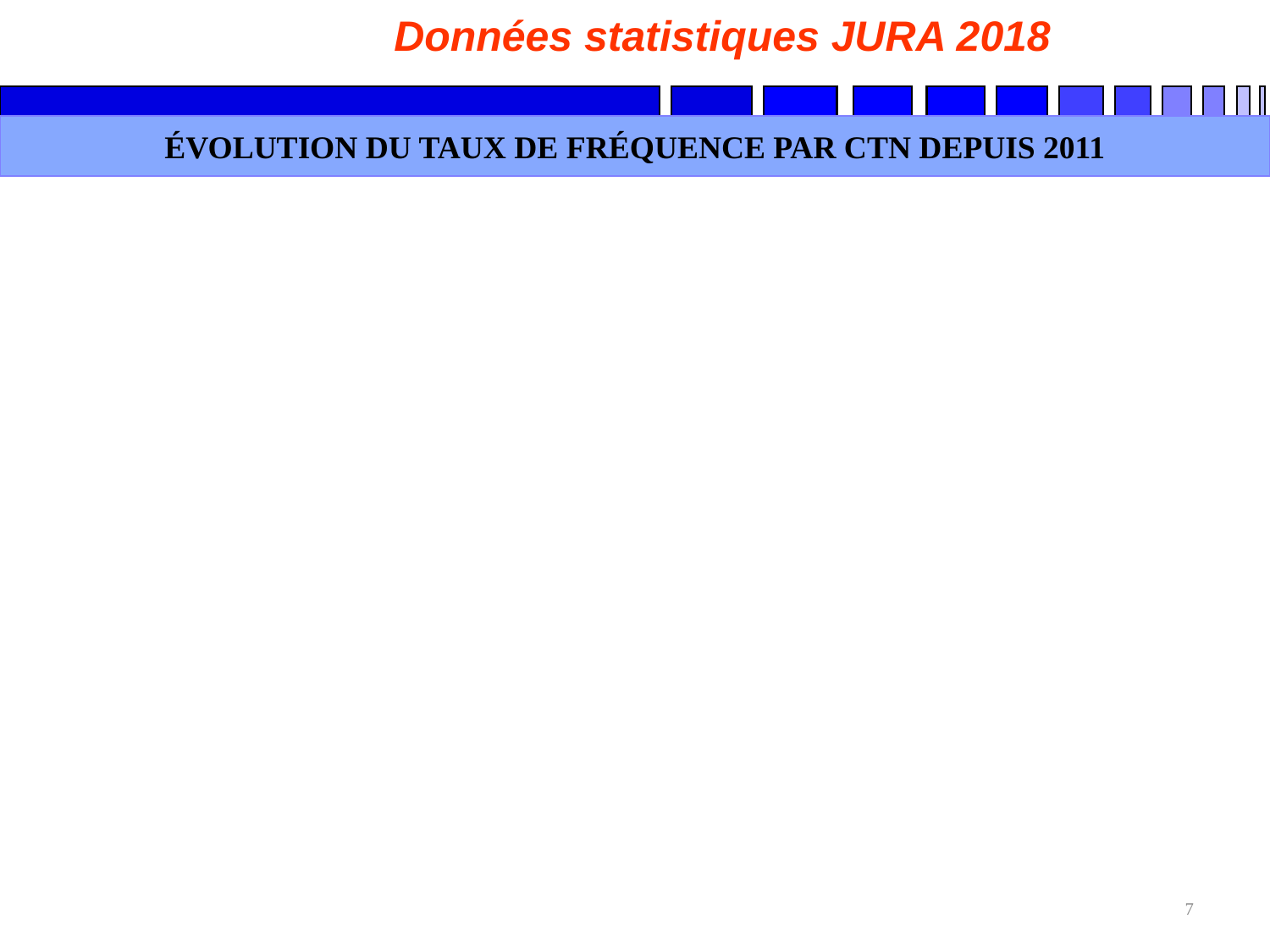

Données statistiques JURA 2018

ÉVOLUTION DU TAUX DE FRÉQUENCE PAR CTN DEPUIS 2011
7